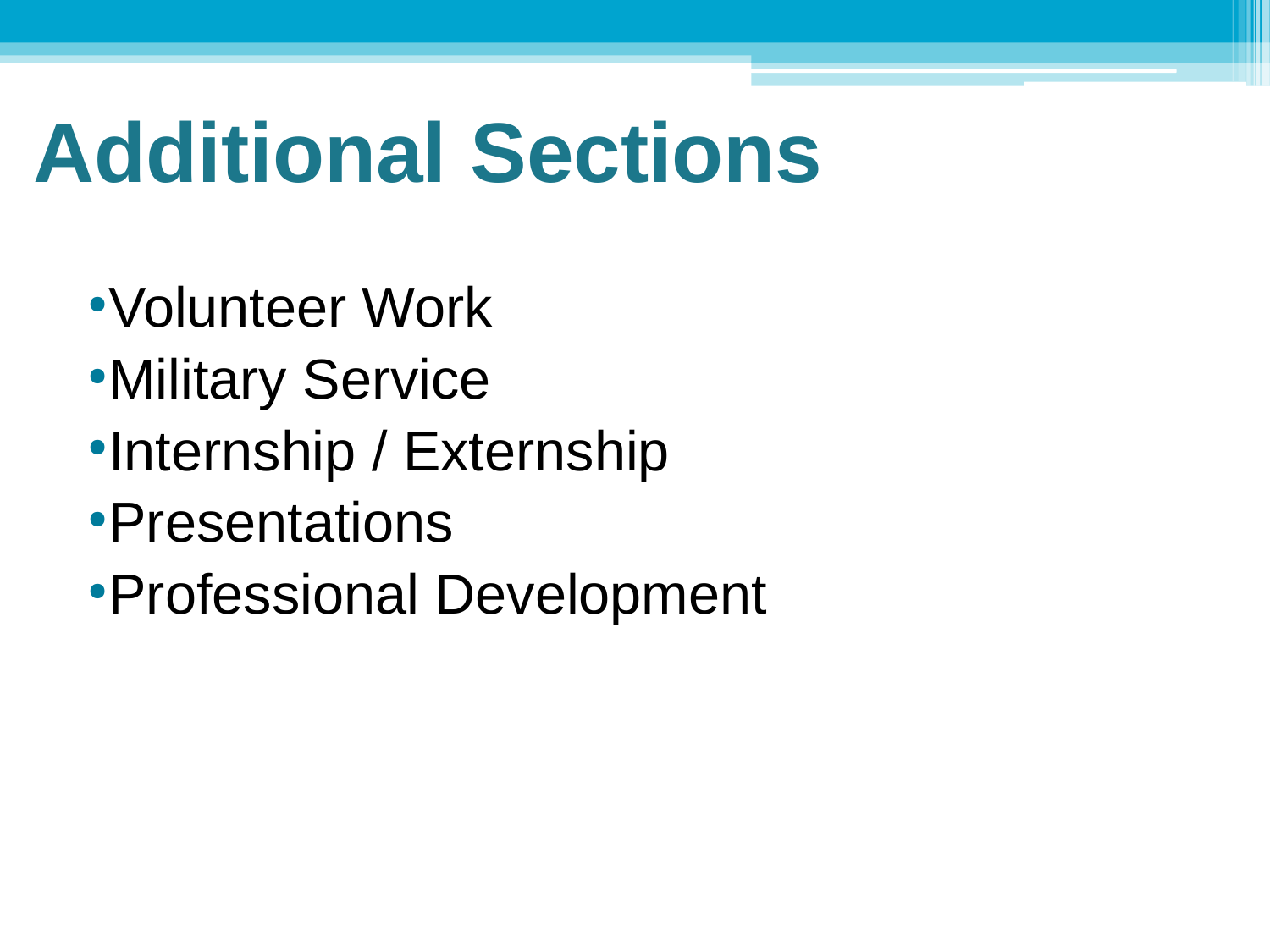

# Additional Sections
Volunteer Work
Military Service
Internship / Externship
Presentations
Professional Development